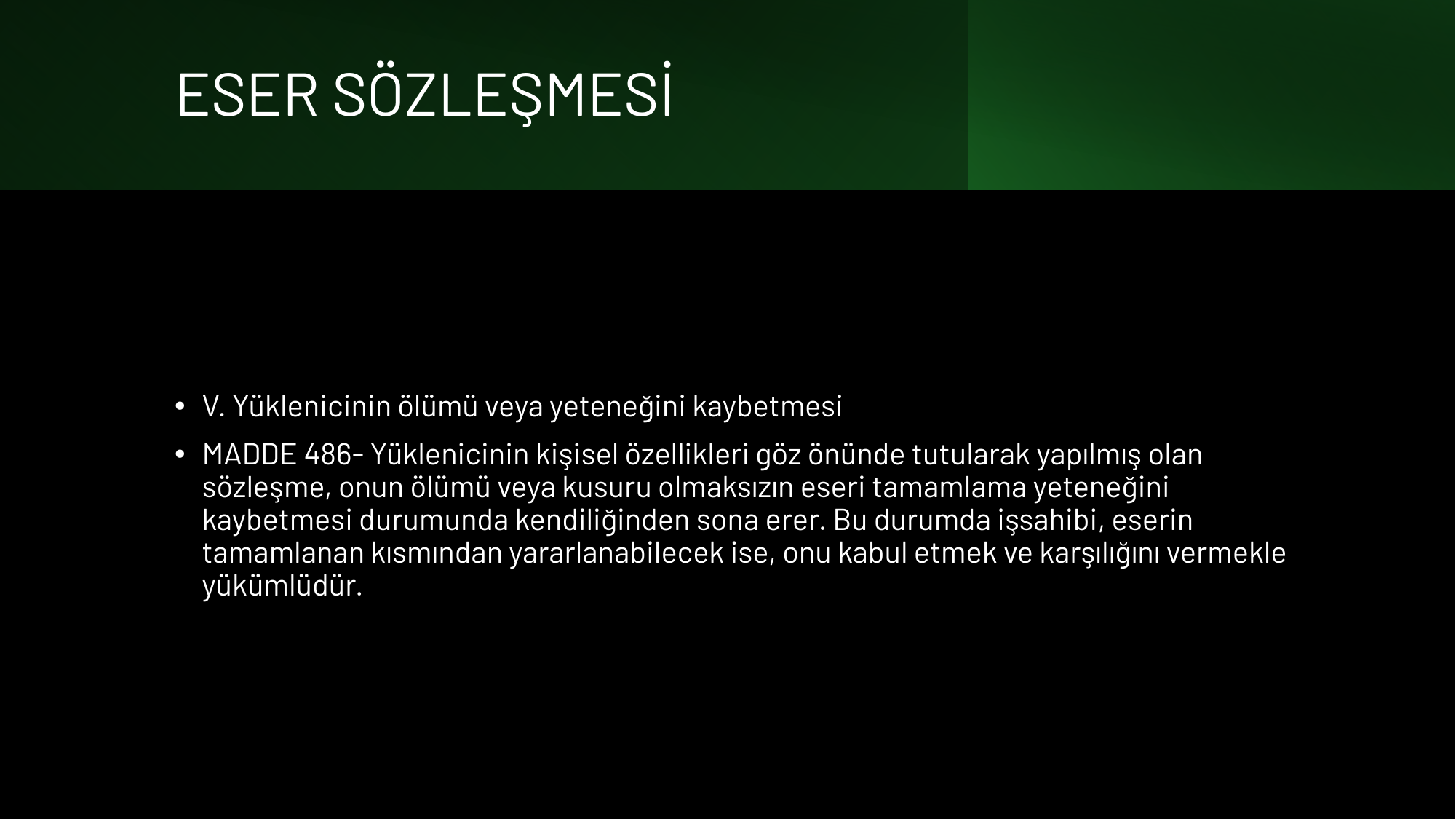

# ESER SÖZLEŞMESİ
V. Yüklenicinin ölümü veya yeteneğini kaybetmesi
MADDE 486- Yüklenicinin kişisel özellikleri göz önünde tutularak yapılmış olan sözleşme, onun ölümü veya kusuru olmaksızın eseri tamamlama yeteneğini kaybetmesi durumunda kendiliğinden sona erer. Bu durumda işsahibi, eserin tamamlanan kısmından yararlanabilecek ise, onu kabul etmek ve karşılığını vermekle yükümlüdür.